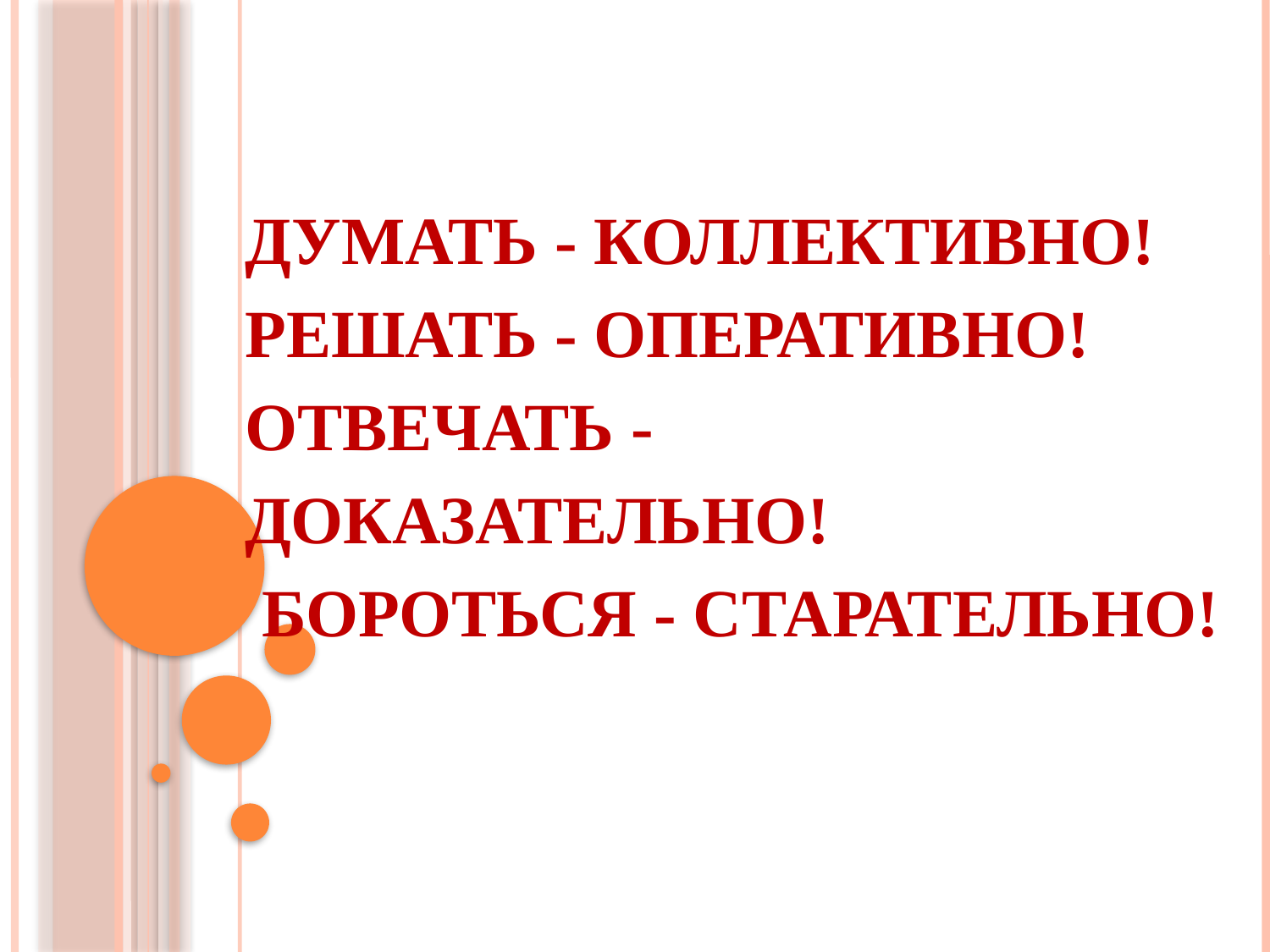

# Думать - коллективно! Решать - оперативно! Отвечать - доказательно! Бороться - старательно!